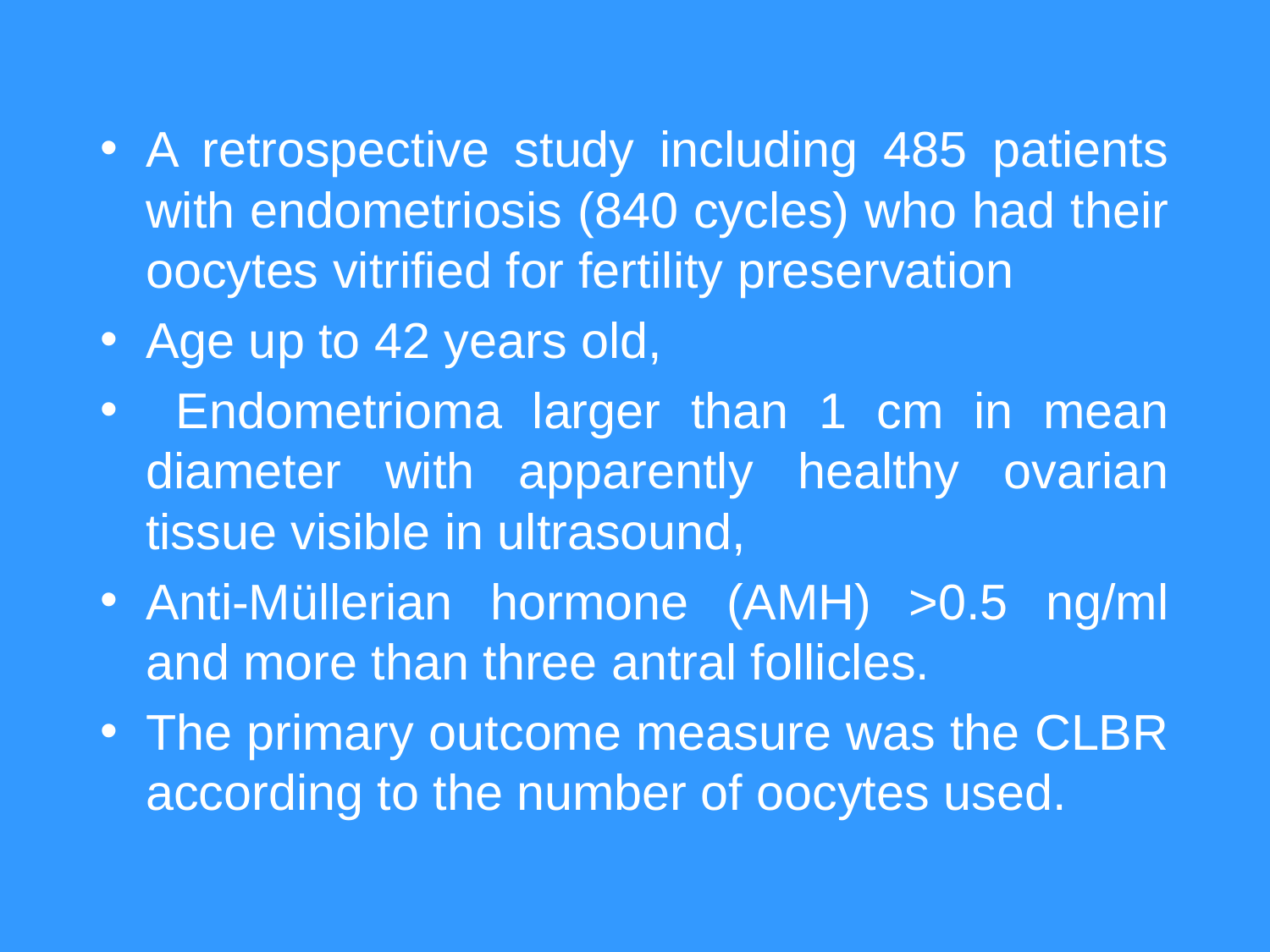

A retrospective study including 485 patients with endometriosis (840 cycles) who had their oocytes vitrified for fertility preservation
Age up to 42 years old,
 Endometrioma larger than 1 cm in mean diameter with apparently healthy ovarian tissue visible in ultrasound,
Anti-Müllerian hormone (AMH) >0.5 ng/ml and more than three antral follicles.
The primary outcome measure was the CLBR according to the number of oocytes used.